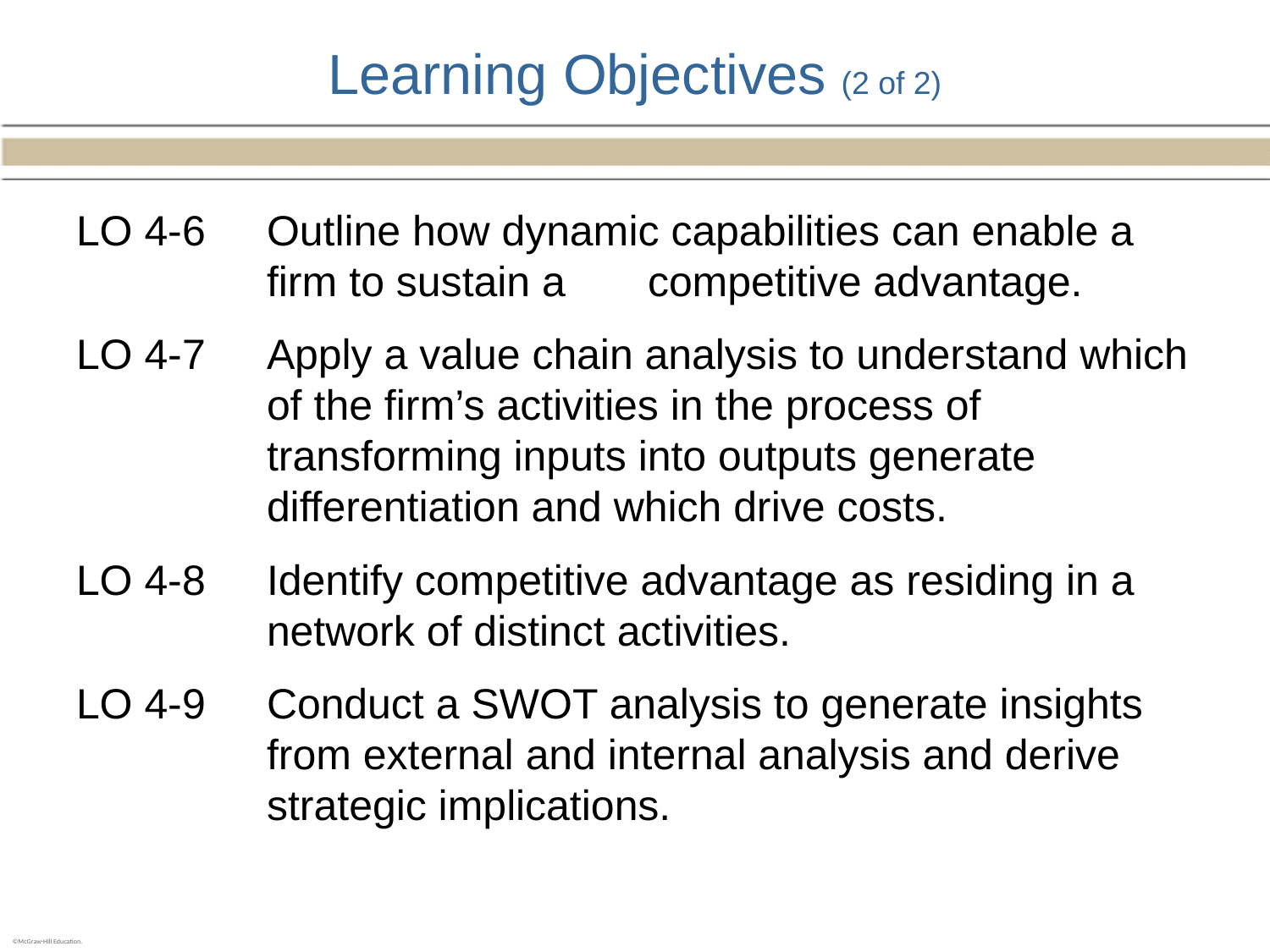

# Learning Objectives (2 of 2)
LO 4-6	Outline how dynamic capabilities can enable a firm to sustain a 	competitive advantage.
LO 4-7	Apply a value chain analysis to understand which of the firm’s activities in the process of transforming inputs into outputs generate differentiation and which drive costs.
LO 4-8	Identify competitive advantage as residing in a network of distinct activities.
LO 4-9	Conduct a SWOT analysis to generate insights from external and internal analysis and derive strategic implications.